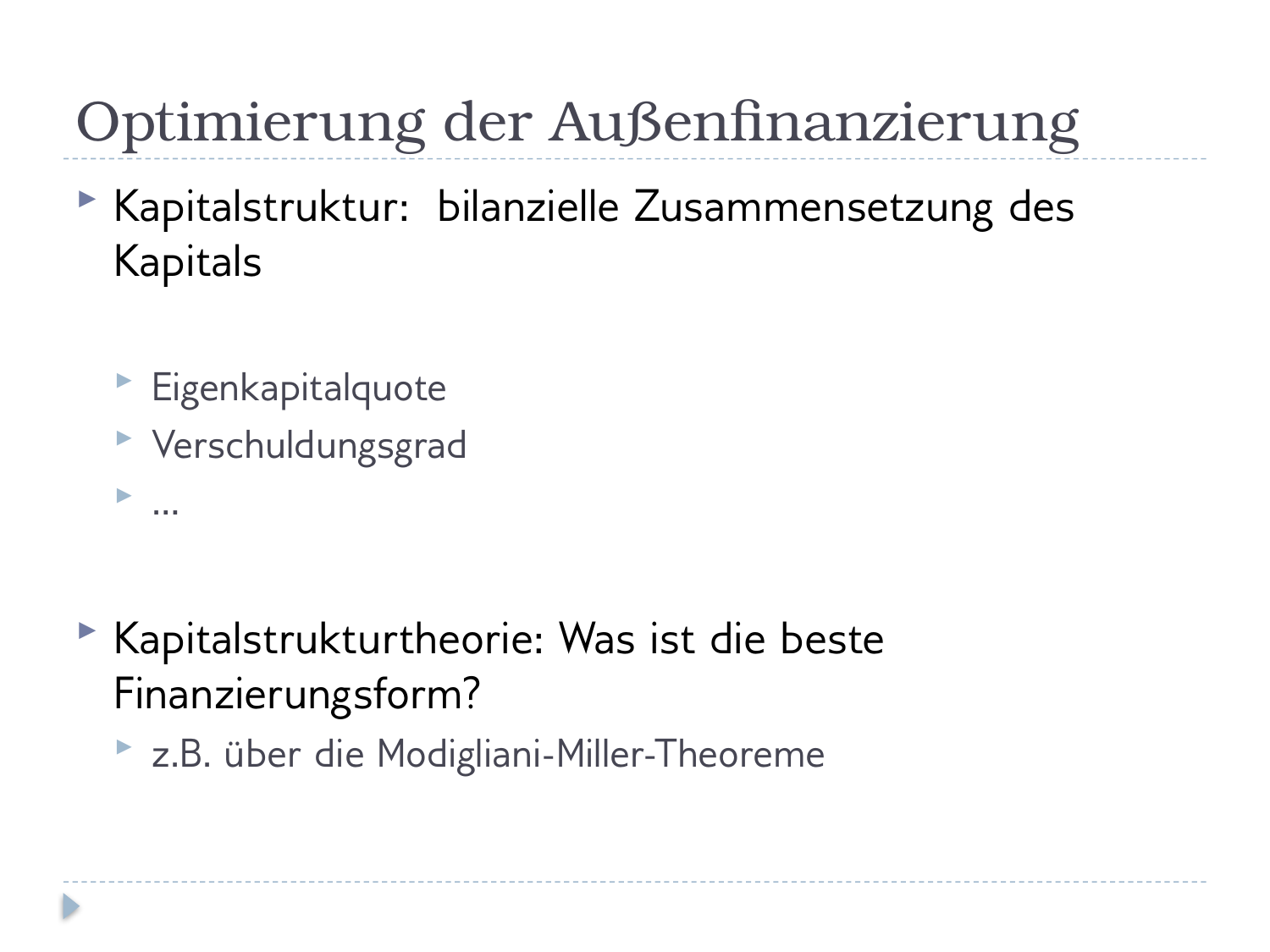

# Optimierung der Außenfinanzierung
Kapitalstruktur:  bilanzielle Zusammensetzung des Kapitals

Eigenkapitalquote
Verschuldungsgrad
…

Kapitalstrukturtheorie: Was ist die beste Finanzierungsform?
z.B. über die Modigliani-Miller-Theoreme